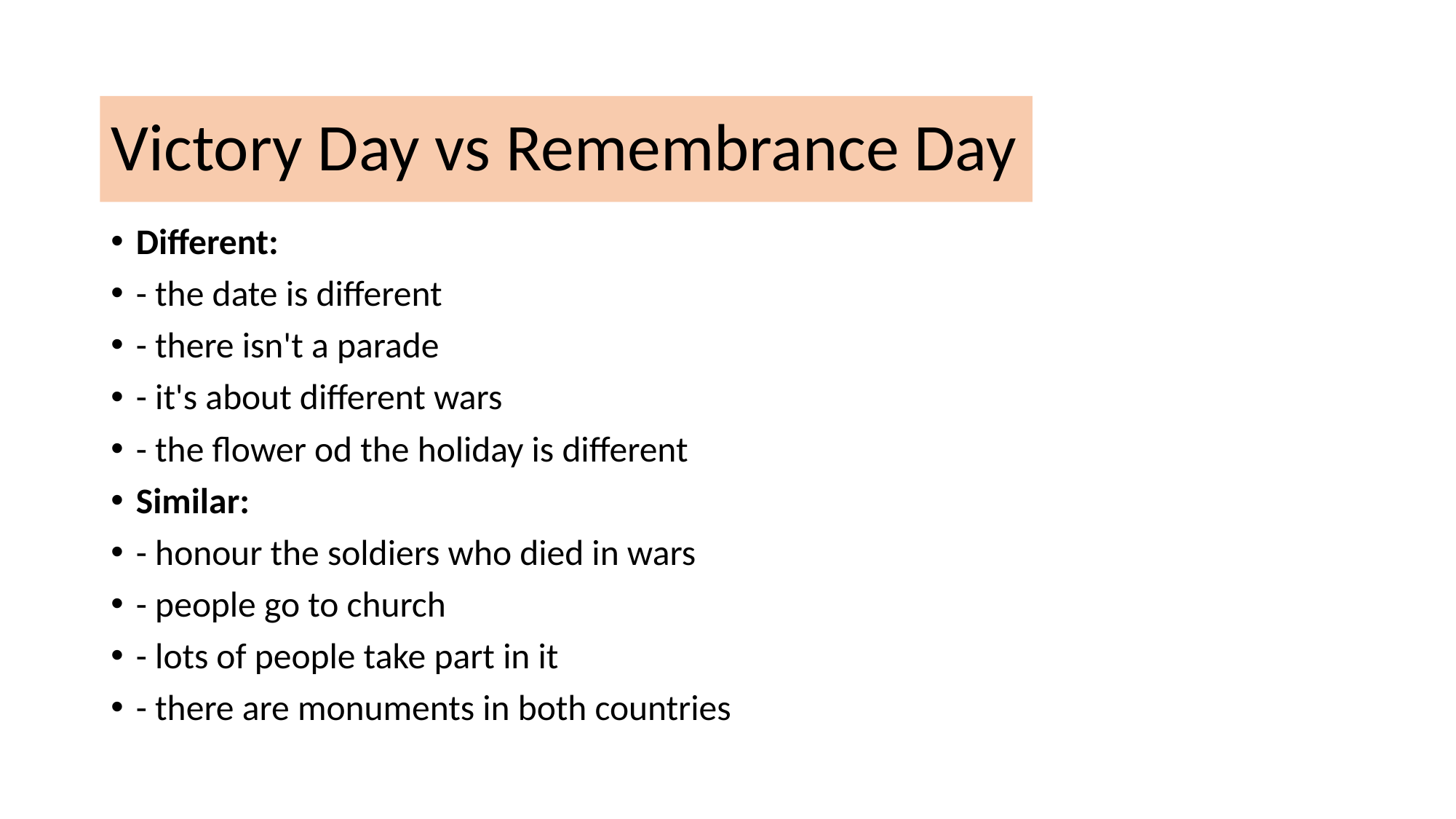

# Victory Day vs Remembrance Day
Different:
- the date is different
- there isn't a parade
- it's about different wars
- the flower od the holiday is different
Similar:
- honour the soldiers who died in wars
- people go to church
- lots of people take part in it
- there are monuments in both countries